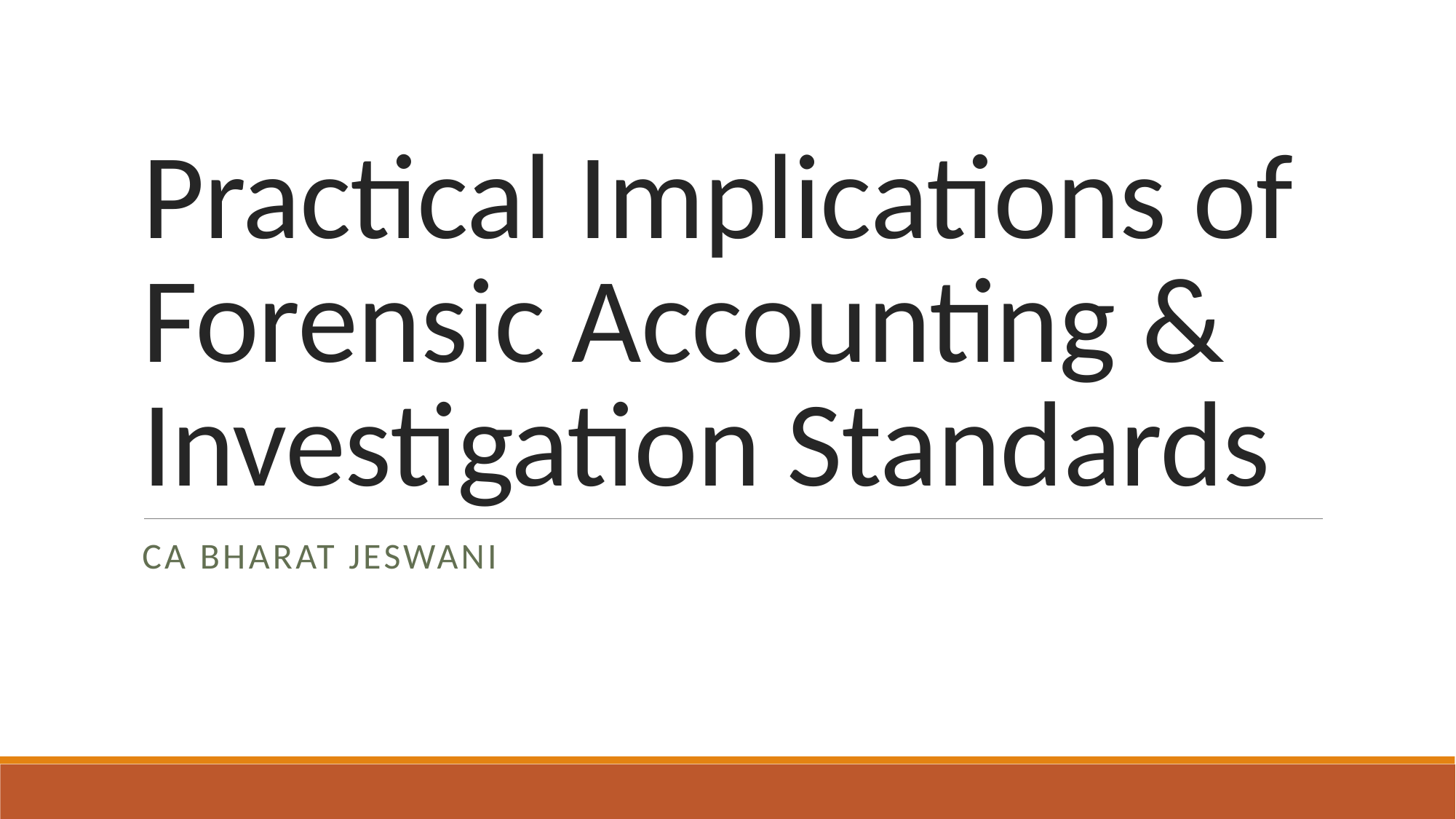

# Practical Implications of Forensic Accounting & Investigation Standards
CA Bharat Jeswani